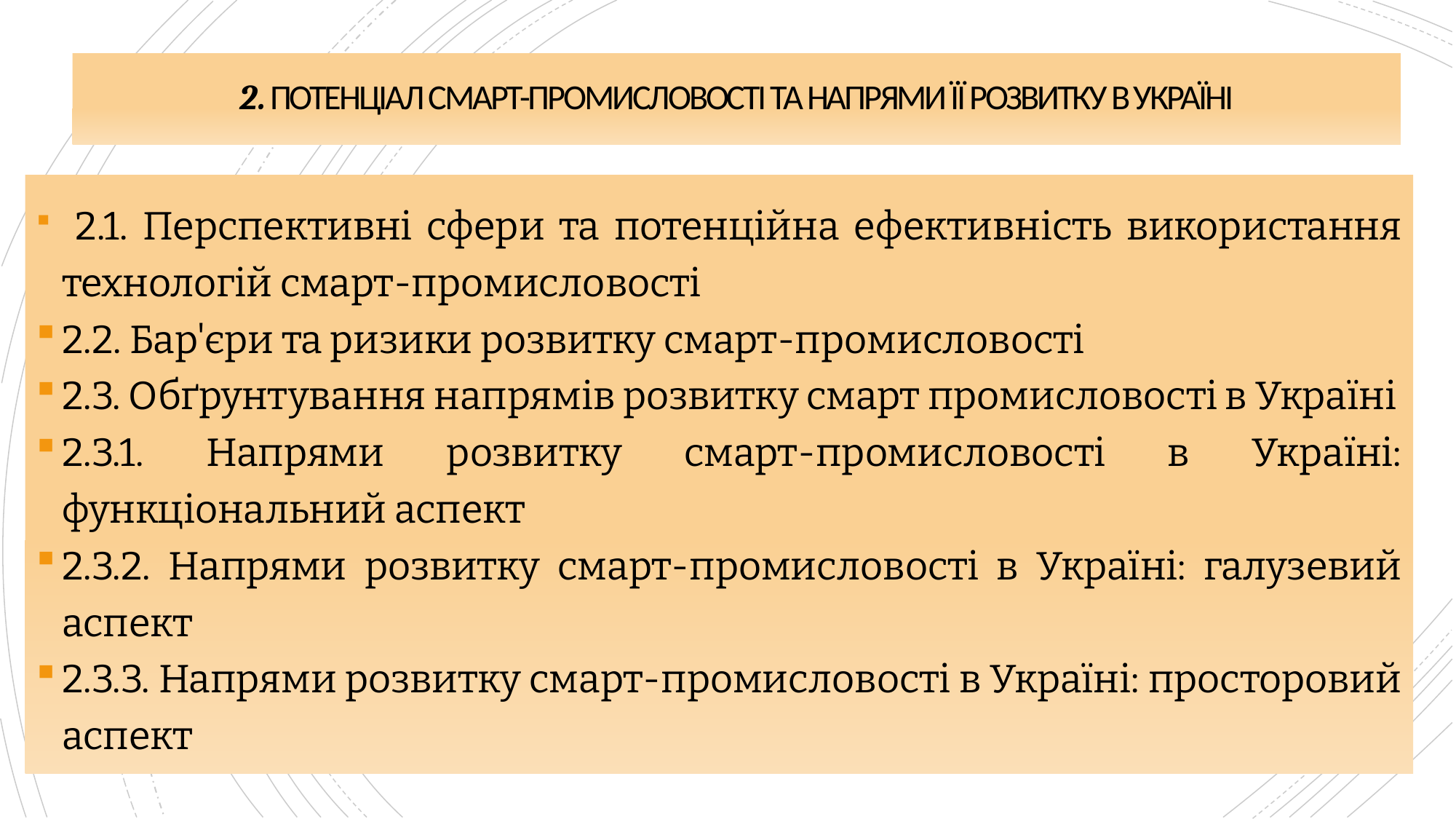

# 2. ПОТЕНЦІАЛ СМАРТ-ПРОМИСЛОВОСТІ ТА НАПРЯМИ ЇЇ РОЗВИТКУ В УКРАЇНІ
 2.1. Перспективні сфери та потенційна ефективність використання технологій смарт-промисловості
2.2. Бар'єри та ризики розвитку смарт-промисловості
2.3. Обґрунтування напрямів розвитку смарт промисловості в Україні
2.3.1. Напрями розвитку смарт-промисловості в Україні: функціональний аспект
2.3.2. Напрями розвитку смарт-промисловості в Україні: галузевий аспект
2.3.3. Напрями розвитку смарт-промисловості в Україні: просторовий аспект